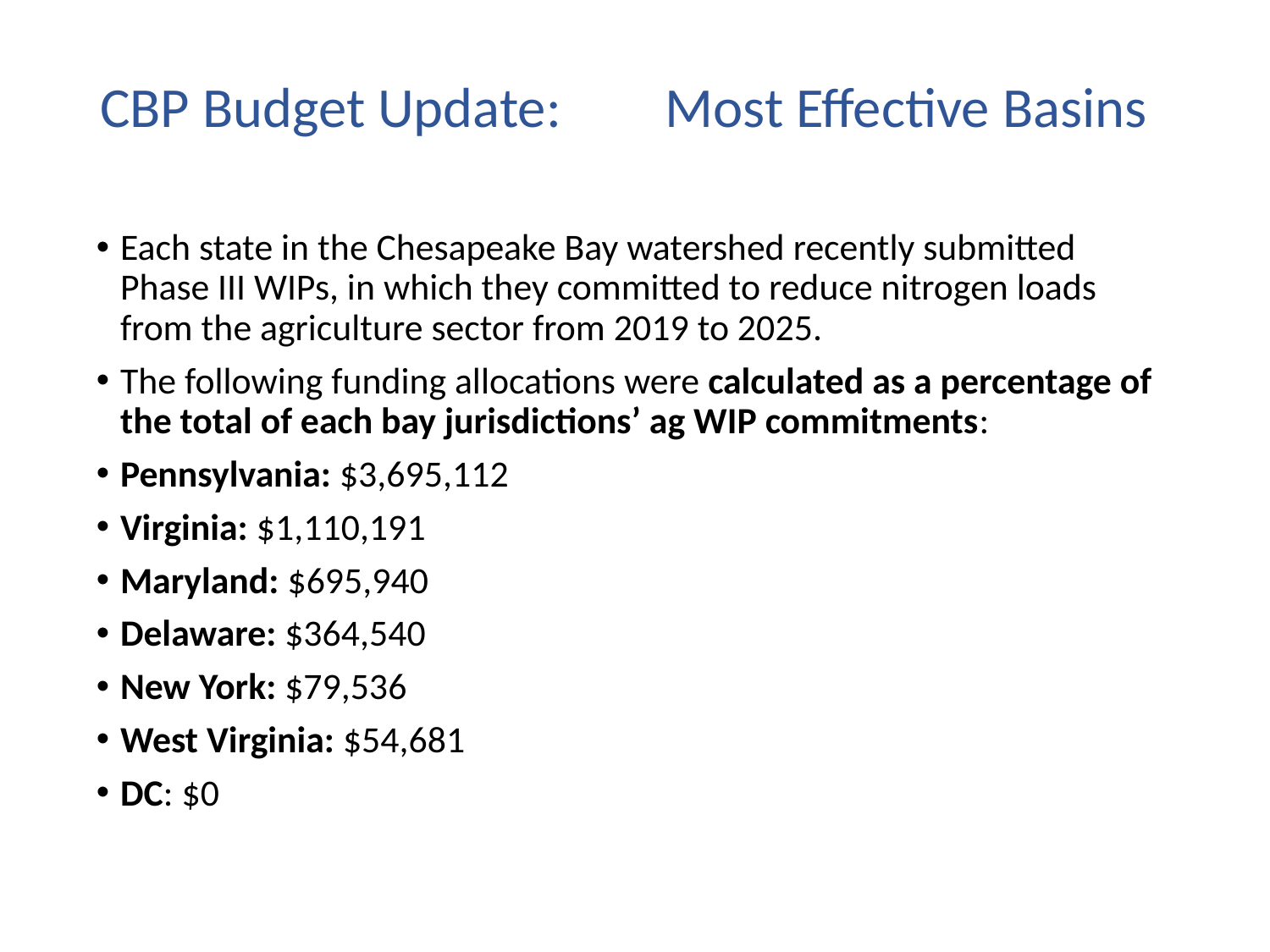

# CBP Budget Update: 	Most Effective Basins
Each state in the Chesapeake Bay watershed recently submitted Phase III WIPs, in which they committed to reduce nitrogen loads from the agriculture sector from 2019 to 2025.
The following funding allocations were calculated as a percentage of the total of each bay jurisdictions’ ag WIP commitments:
Pennsylvania: $3,695,112
Virginia: $1,110,191
Maryland: $695,940
Delaware: $364,540
New York: $79,536
West Virginia: $54,681
DC: $0